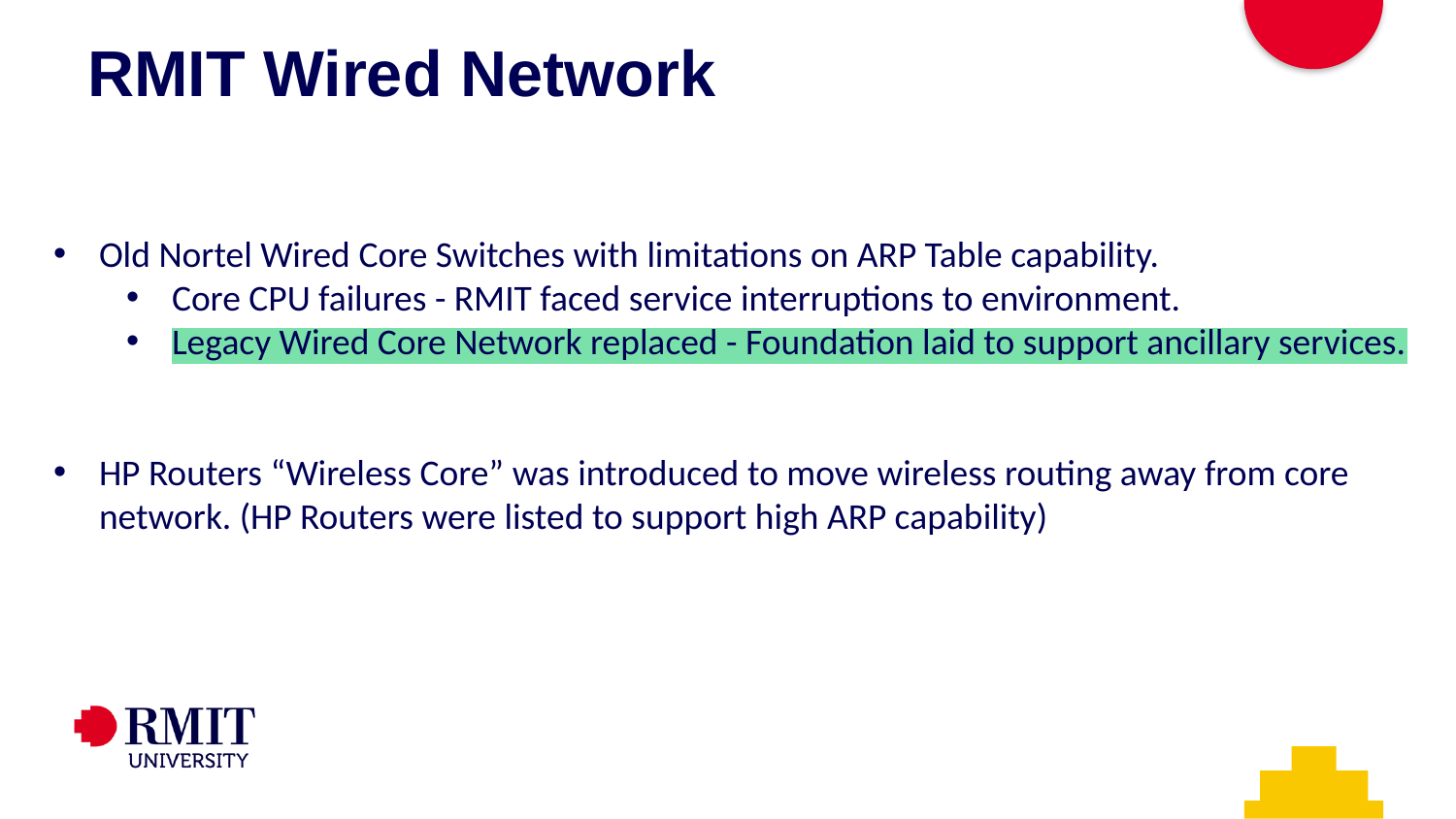

# RMIT Wired Network

Old Nortel Wired Core Switches with limitations on ARP Table capability.
Core CPU failures - RMIT faced service interruptions to environment.
Legacy Wired Core Network replaced - Foundation laid to support ancillary services.

HP Routers “Wireless Core” was introduced to move wireless routing away from core network. (HP Routers were listed to support high ARP capability)